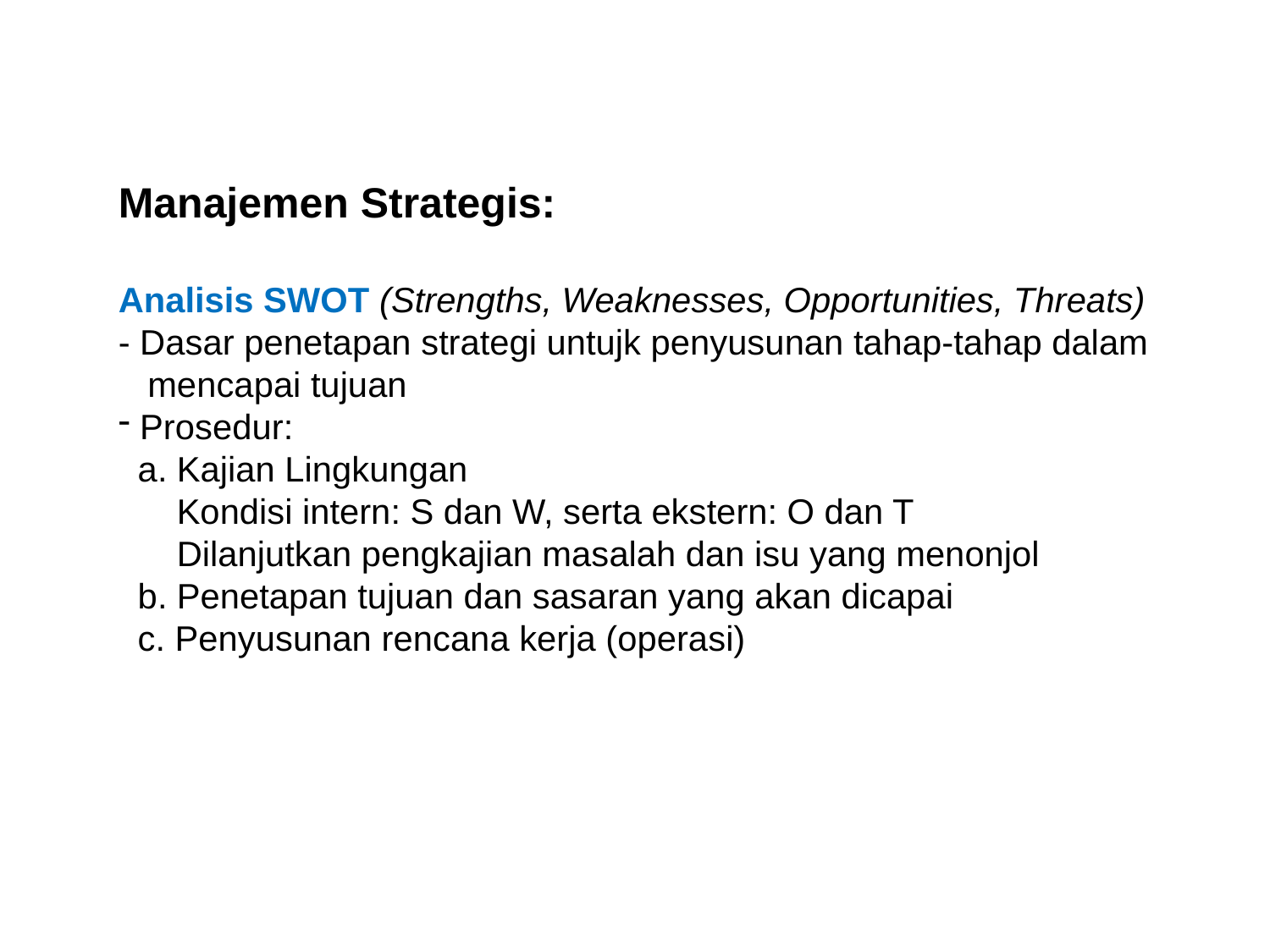

Manajemen Strategis:

Analisis SWOT (Strengths, Weaknesses, Opportunities, Threats)
- Dasar penetapan strategi untujk penyusunan tahap-tahap dalam
   mencapai tujuan
 Prosedur:
  a. Kajian Lingkungan
      Kondisi intern: S dan W, serta ekstern: O dan T
      Dilanjutkan pengkajian masalah dan isu yang menonjol
  b. Penetapan tujuan dan sasaran yang akan dicapai
  c. Penyusunan rencana kerja (operasi)